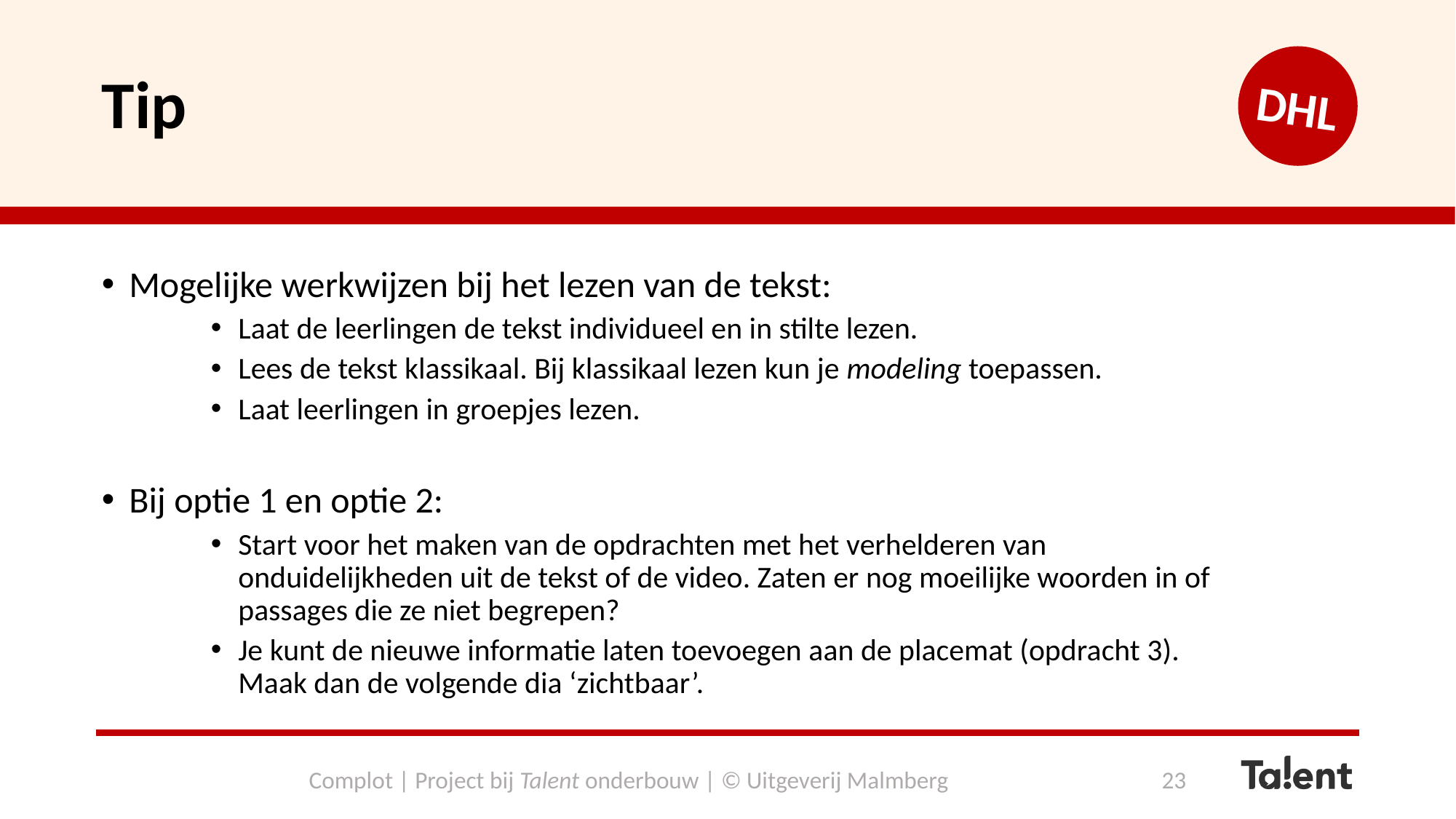

# Tip
DHL
Mogelijke werkwijzen bij het lezen van de tekst:
Laat de leerlingen de tekst individueel en in stilte lezen.
Lees de tekst klassikaal. Bij klassikaal lezen kun je modeling toepassen.
Laat leerlingen in groepjes lezen.

Bij optie 1 en optie 2:
Start voor het maken van de opdrachten met het verhelderen van onduidelijkheden uit de tekst of de video. Zaten er nog moeilijke woorden in of passages die ze niet begrepen?
Je kunt de nieuwe informatie laten toevoegen aan de placemat (opdracht 3). Maak dan de volgende dia ‘zichtbaar’.

Complot | Project bij Talent onderbouw | © Uitgeverij Malmberg
23